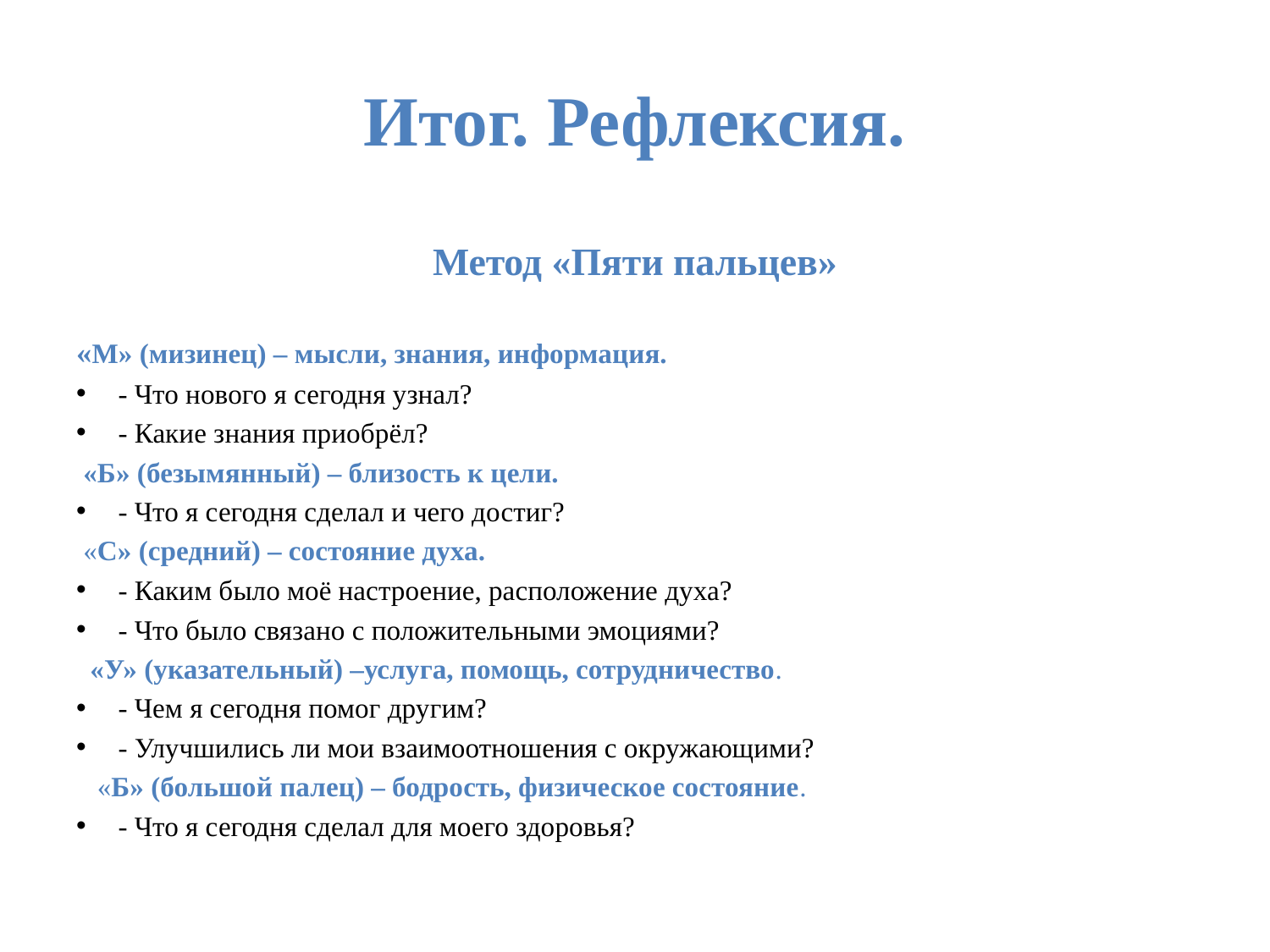

# Итог. Рефлексия.

Метод «Пяти пальцев»

«М» (мизинец) – мысли, знания, информация.
- Что нового я сегодня узнал?
- Какие знания приобрёл?
 «Б» (безымянный) – близость к цели.
- Что я сегодня сделал и чего достиг?
 «С» (средний) – состояние духа.
- Каким было моё настроение, расположение духа?
- Что было связано с положительными эмоциями?
  «У» (указательный) –услуга, помощь, сотрудничество.
- Чем я сегодня помог другим?
- Улучшились ли мои взаимоотношения с окружающими?
   «Б» (большой палец) – бодрость, физическое состояние.
- Что я сегодня сделал для моего здоровья?